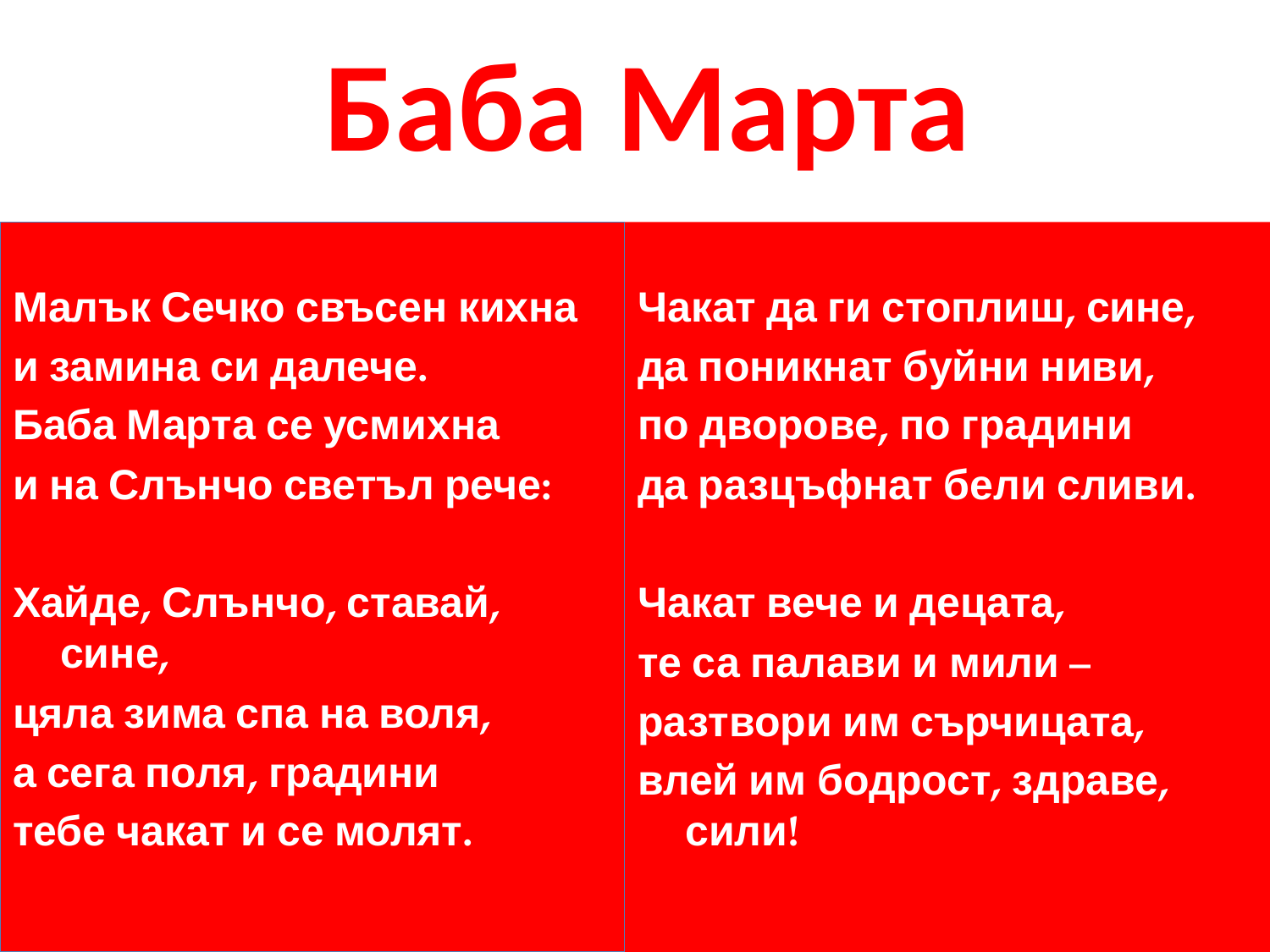

# Баба Марта

Малък Сечко свъсен кихна
и замина си далече.
Баба Марта се усмихна
и на Слънчо светъл рече:

Хайде, Слънчо, ставай, сине,
цяла зима спа на воля,
а сега поля, градини
тебе чакат и се молят.

Чакат да ги стоплиш, сине,
да поникнат буйни ниви,
по дворове, по градини
да разцъфнат бели сливи.

Чакат вече и децата,
те са палави и мили –
разтвори им сърчицата,
влей им бодрост, здраве, сили!